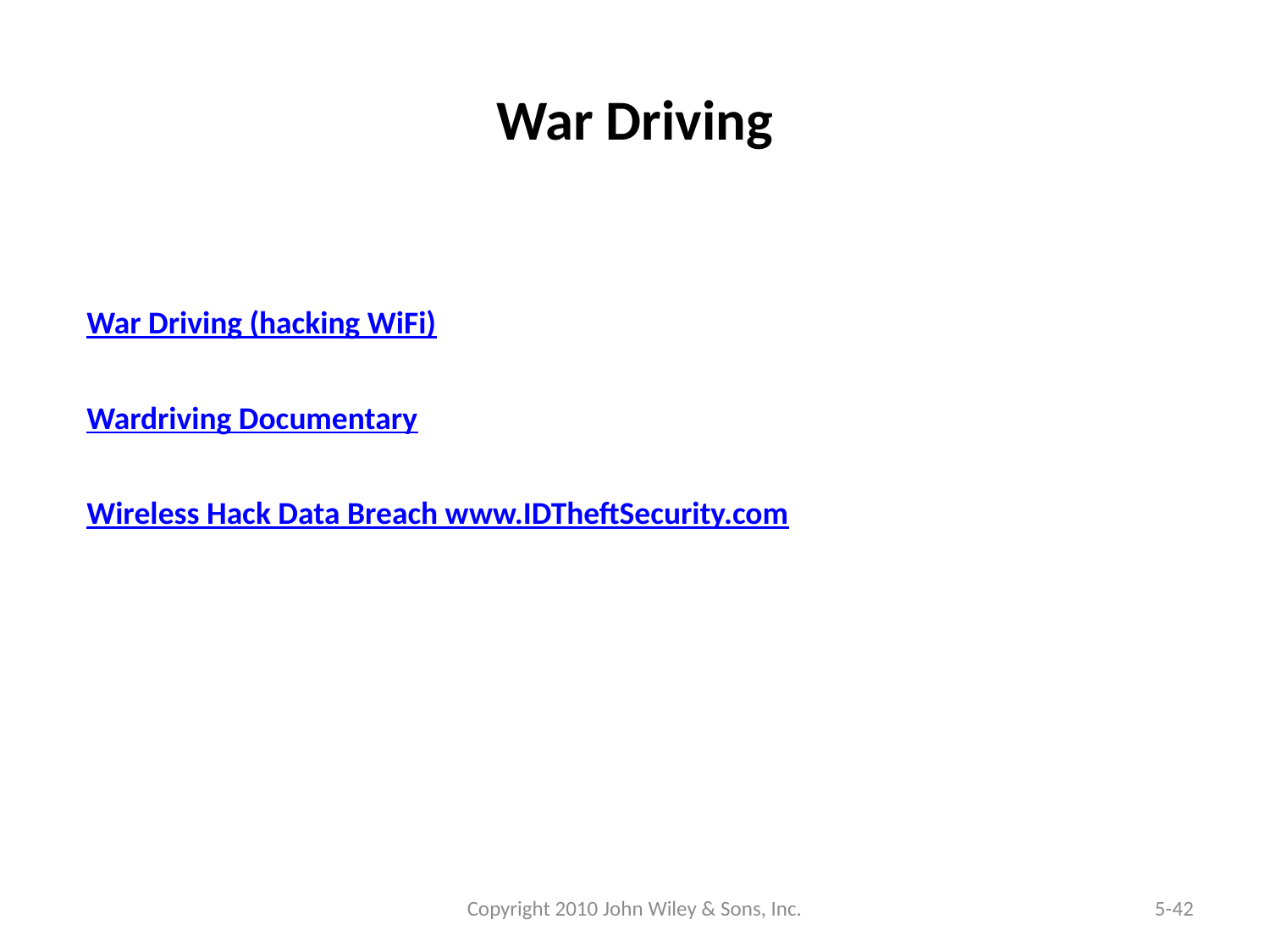

# War Driving
War Driving (hacking WiFi)

Wardriving Documentary
Wireless Hack Data Breach www.IDTheftSecurity.com

Copyright 2010 John Wiley & Sons, Inc.
5-42